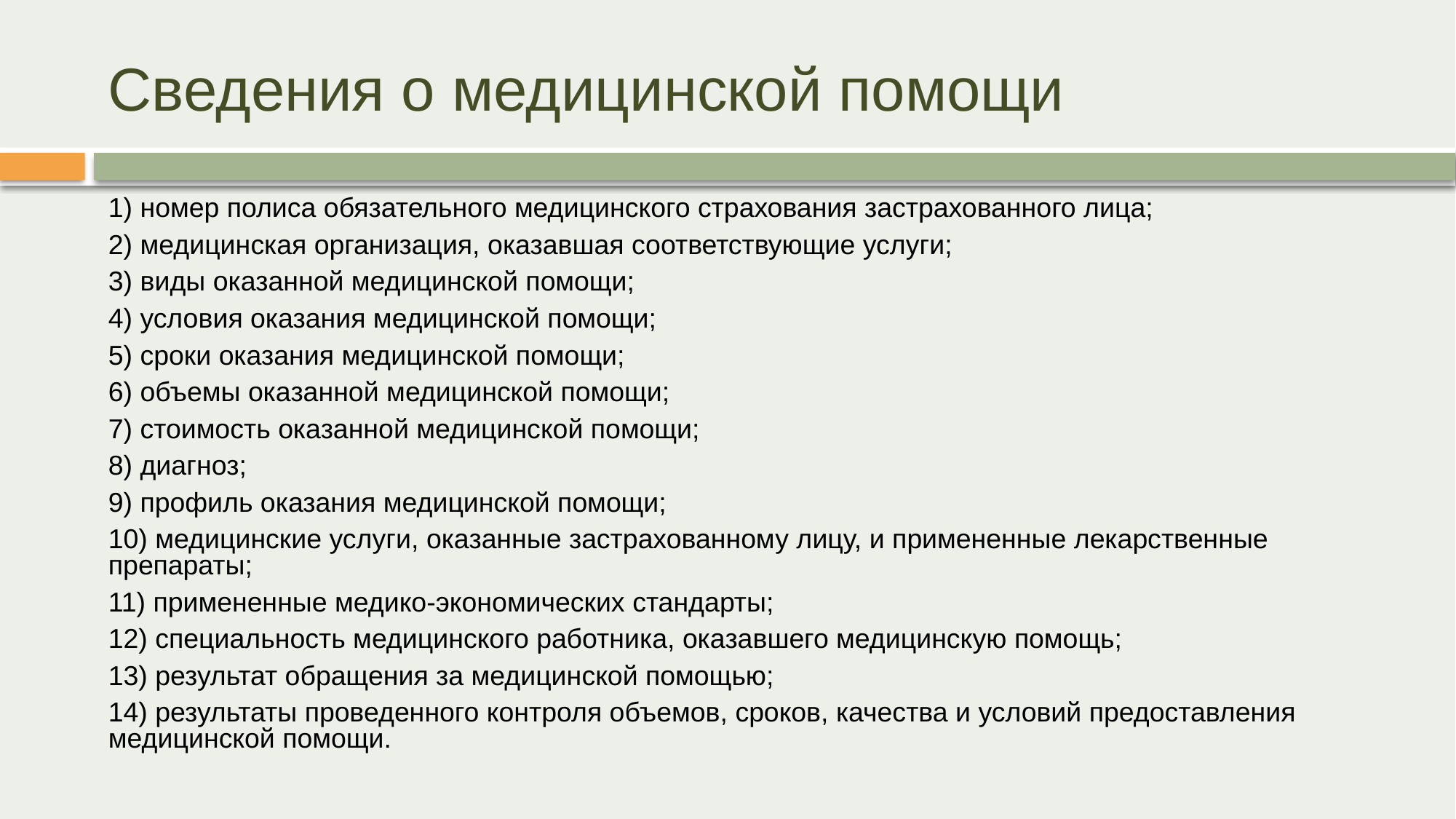

# Сведения о медицинской помощи
1) номер полиса обязательного медицинского страхования застрахованного лица;
2) медицинская организация, оказавшая соответствующие услуги;
3) виды оказанной медицинской помощи;
4) условия оказания медицинской помощи;
5) сроки оказания медицинской помощи;
6) объемы оказанной медицинской помощи;
7) стоимость оказанной медицинской помощи;
8) диагноз;
9) профиль оказания медицинской помощи;
10) медицинские услуги, оказанные застрахованному лицу, и примененные лекарственные препараты;
11) примененные медико-экономических стандарты;
12) специальность медицинского работника, оказавшего медицинскую помощь;
13) результат обращения за медицинской помощью;
14) результаты проведенного контроля объемов, сроков, качества и условий предоставления медицинской помощи.